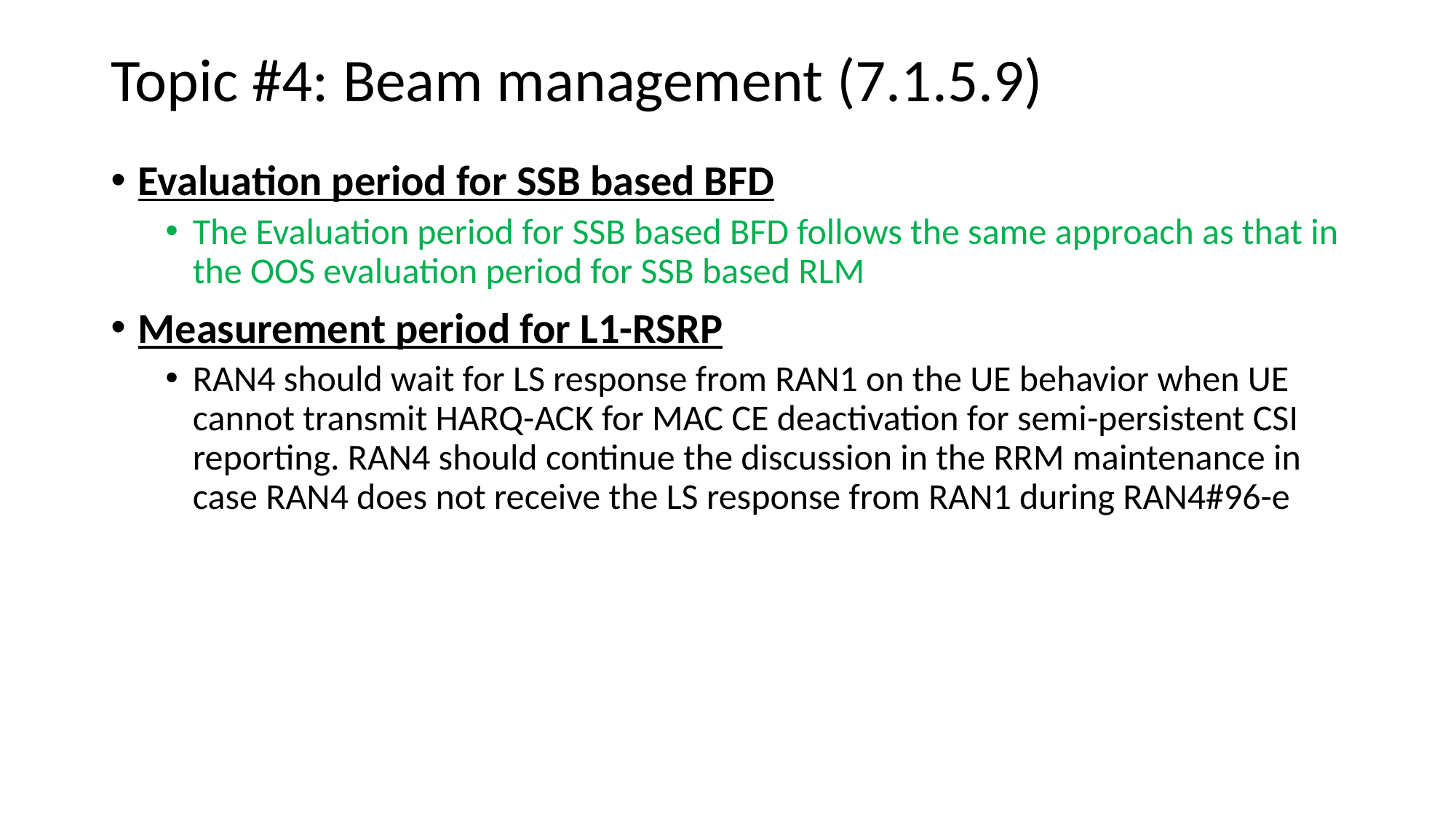

# Topic #4: Beam management (7.1.5.9)
Evaluation period for SSB based BFD
The Evaluation period for SSB based BFD follows the same approach as that in the OOS evaluation period for SSB based RLM
Measurement period for L1-RSRP
RAN4 should wait for LS response from RAN1 on the UE behavior when UE cannot transmit HARQ-ACK for MAC CE deactivation for semi-persistent CSI reporting. RAN4 should continue the discussion in the RRM maintenance in case RAN4 does not receive the LS response from RAN1 during RAN4#96-e